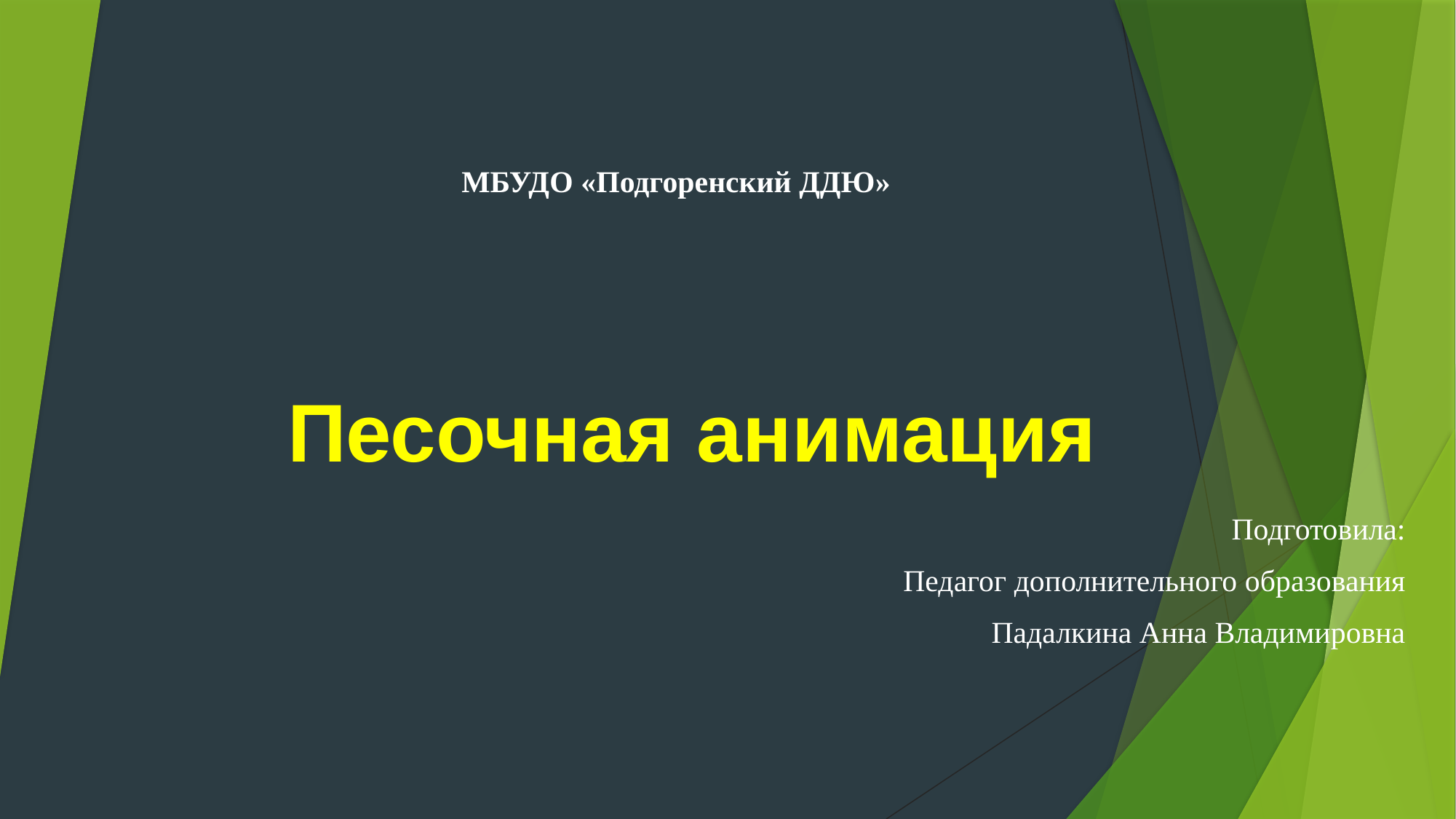

МБУДО «Подгоренский ДДЮ»
# Песочная анимация
Подготовила:
Педагог дополнительного образования
Падалкина Анна Владимировна